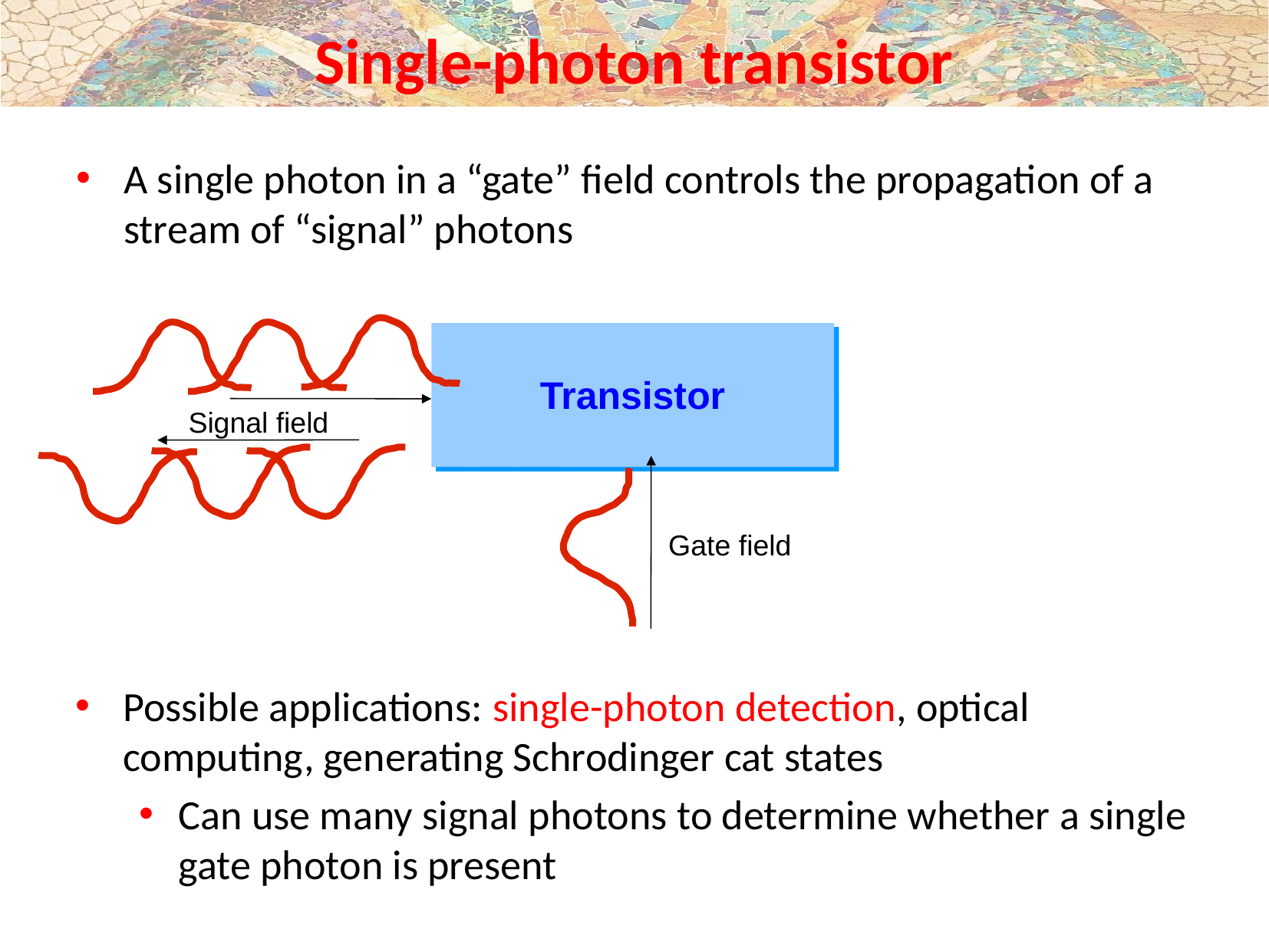

# Single-photon transistor
A single photon in a “gate” field controls the propagation of a stream of “signal” photons

Transistor

Signal field

Gate field
Possible applications: single-photon detection, optical computing, generating Schrodinger cat states
Can use many signal photons to determine whether a single gate photon is present